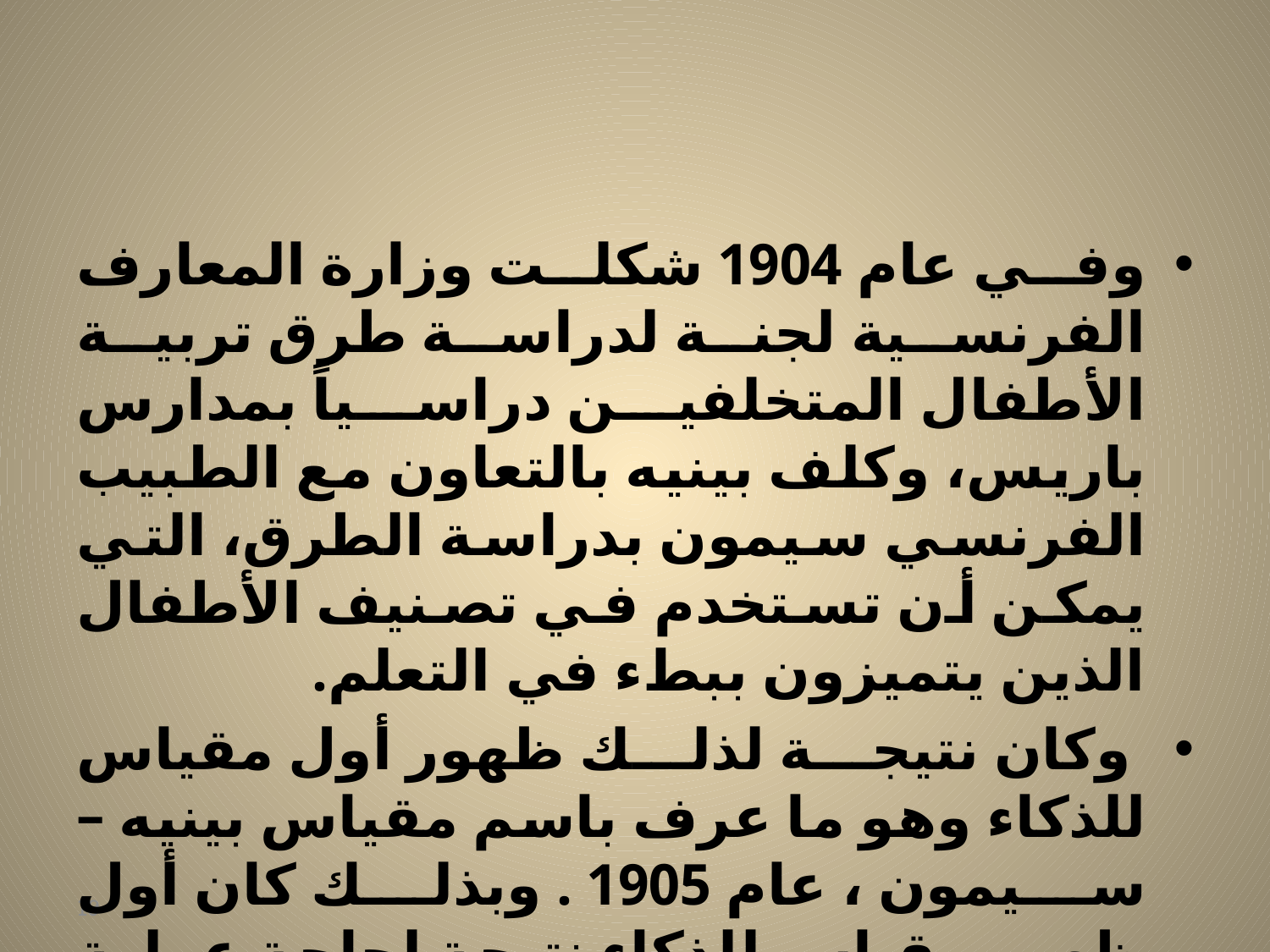

#
وفي عام 1904 شكلت وزارة المعارف الفرنسية لجنة لدراسة طرق تربية الأطفال المتخلفين دراسياً بمدارس باريس، وكلف بينيه بالتعاون مع الطبيب الفرنسي سيمون بدراسة الطرق، التي يمكن أن تستخدم في تصنيف الأطفال الذين يتميزون ببطء في التعلم.
 وكان نتيجة لذلك ظهور أول مقياس للذكاء وهو ما عرف باسم مقياس بينيه – سيمون ، عام 1905 . وبذلك كان أول ظهور مقياس للذكاء نتيجة لحاجة عملية بحته.

19